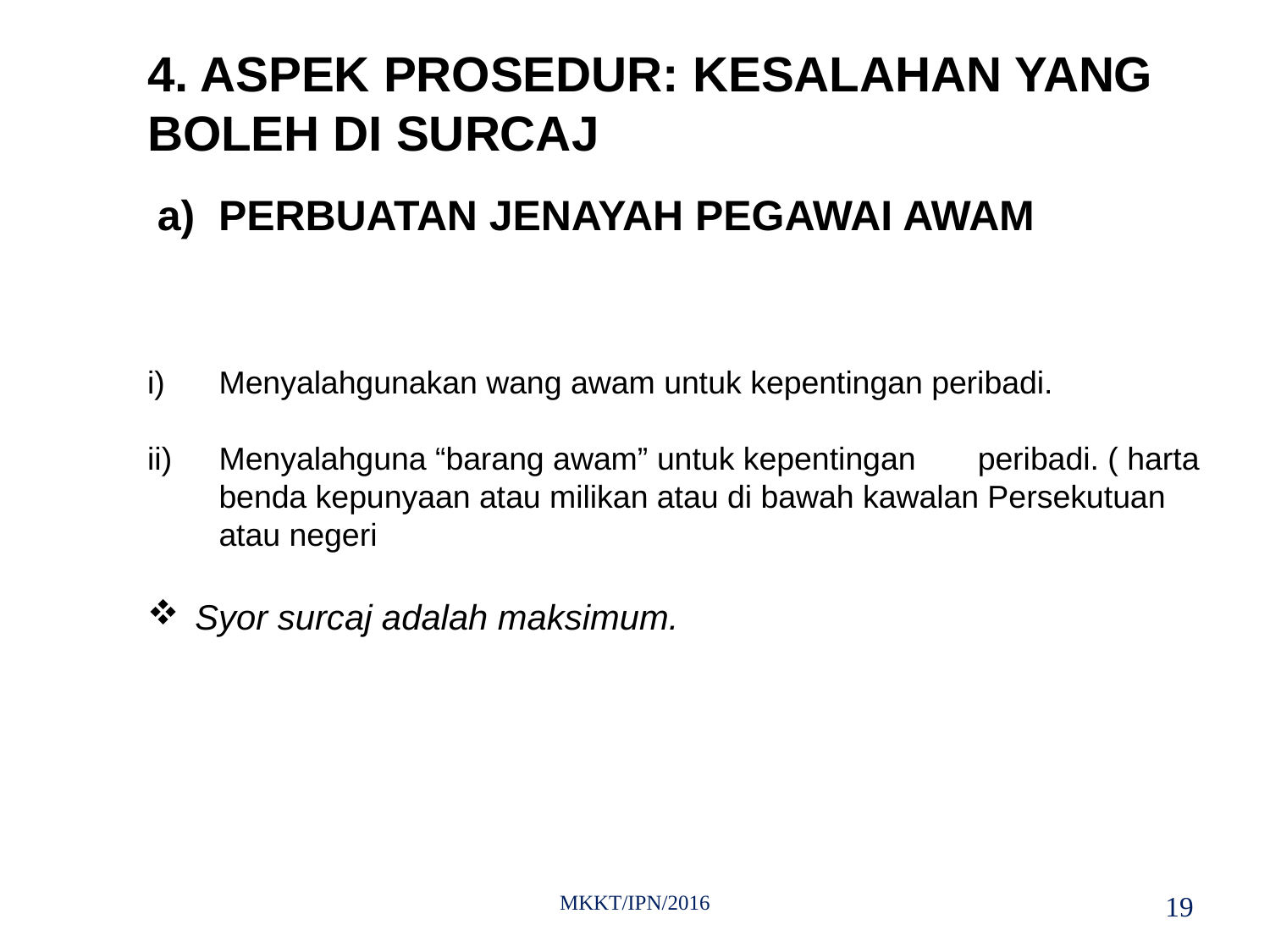

4. ASPEK PROSEDUR: KESALAHAN YANG BOLEH DI SURCAJ
a)  PERBUATAN JENAYAH PEGAWAI AWAM
Menyalahgunakan wang awam untuk kepentingan peribadi.

Menyalahguna “barang awam” untuk kepentingan       peribadi. ( harta benda kepunyaan atau milikan atau di bawah kawalan Persekutuan atau negeri

Syor surcaj adalah maksimum.
MKKT/IPN/2016
19